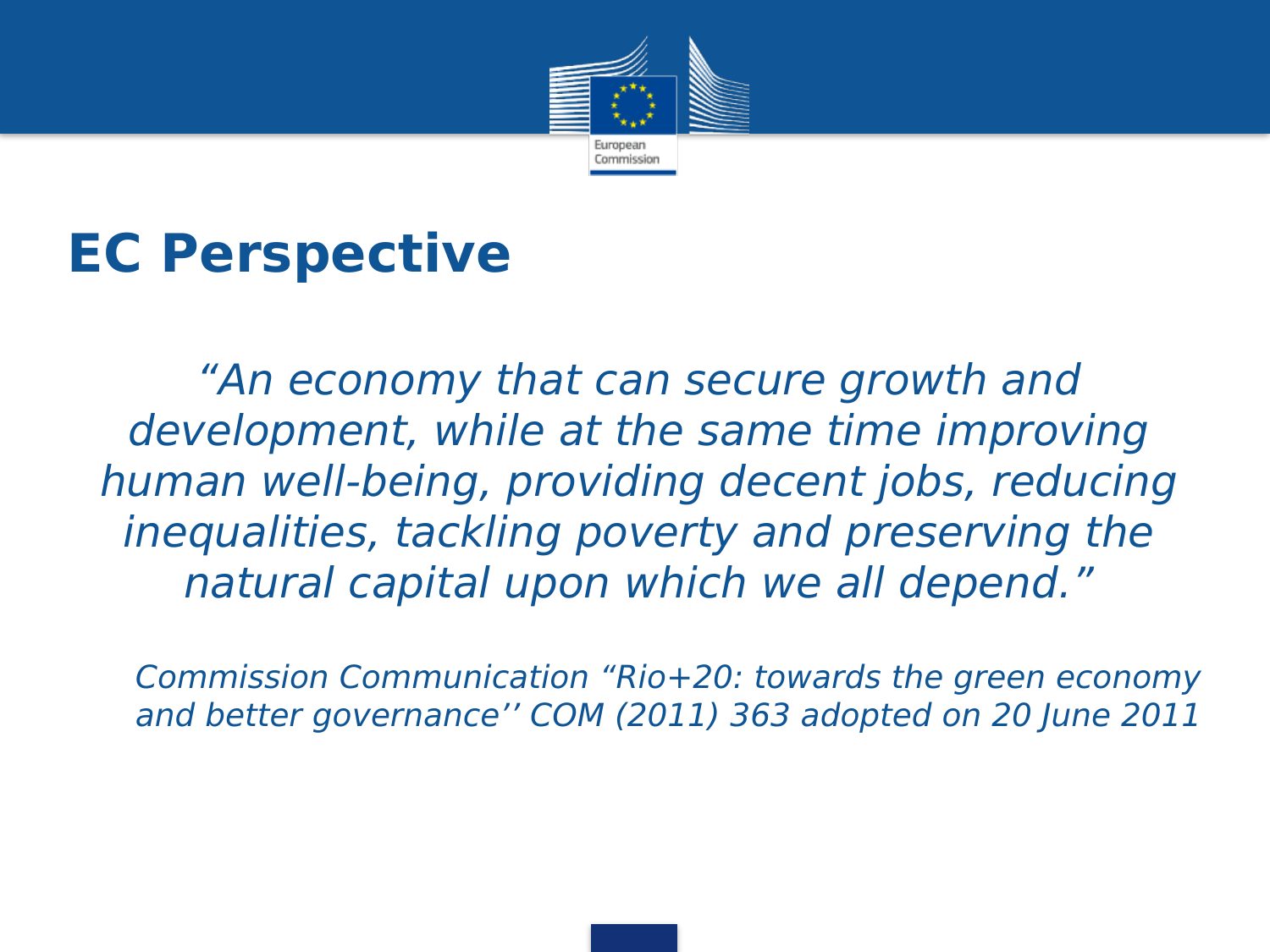

# EC Perspective
“An economy that can secure growth and development, while at the same time improving human well-being, providing decent jobs, reducing inequalities, tackling poverty and preserving the natural capital upon which we all depend.”

Commission Communication “Rio+20: towards the green economy and better governance’’ COM (2011) 363 adopted on 20 June 2011